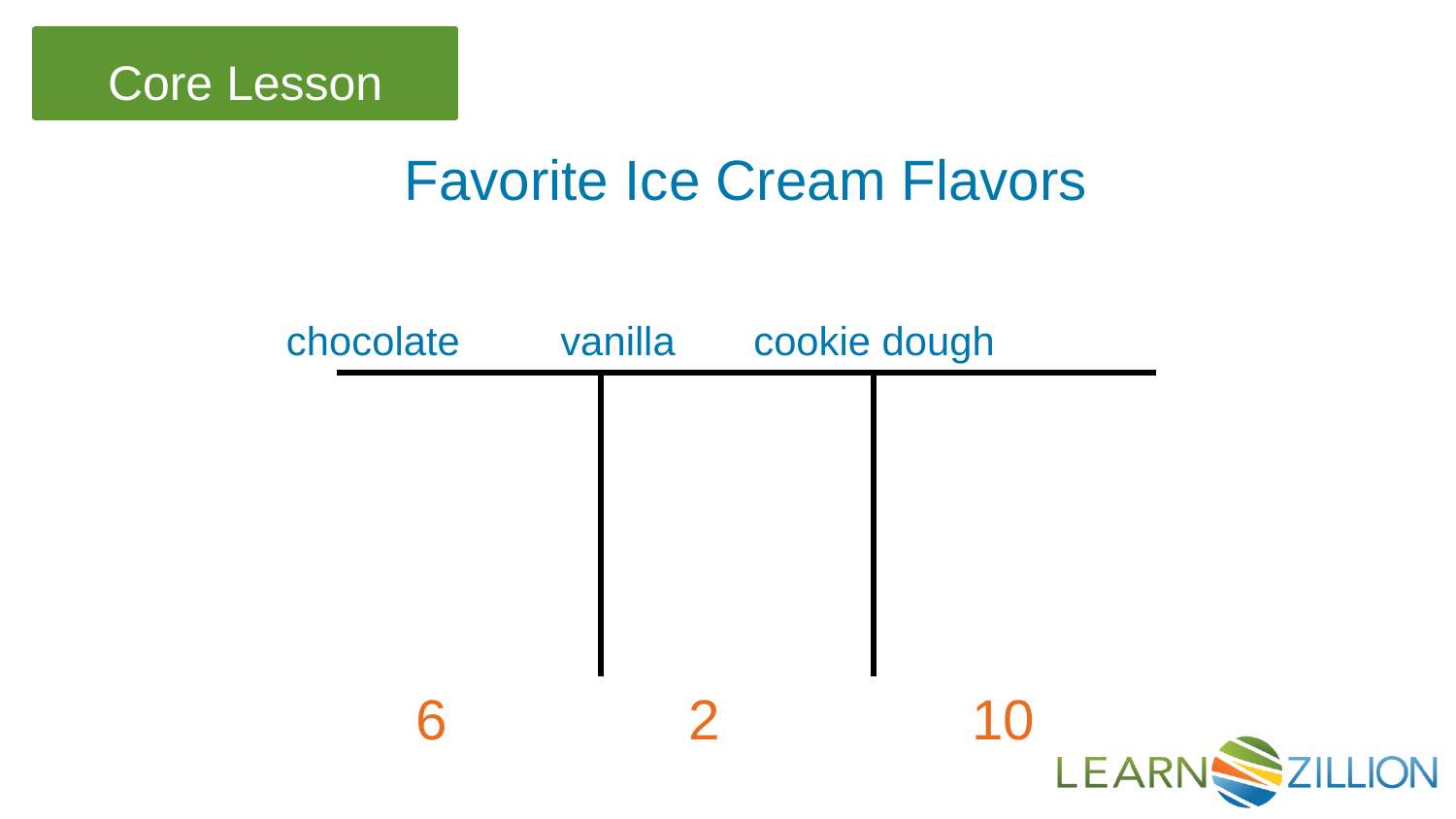

Favorite Ice Cream Flavors
        chocolate         vanilla       cookie dough
6
2
10